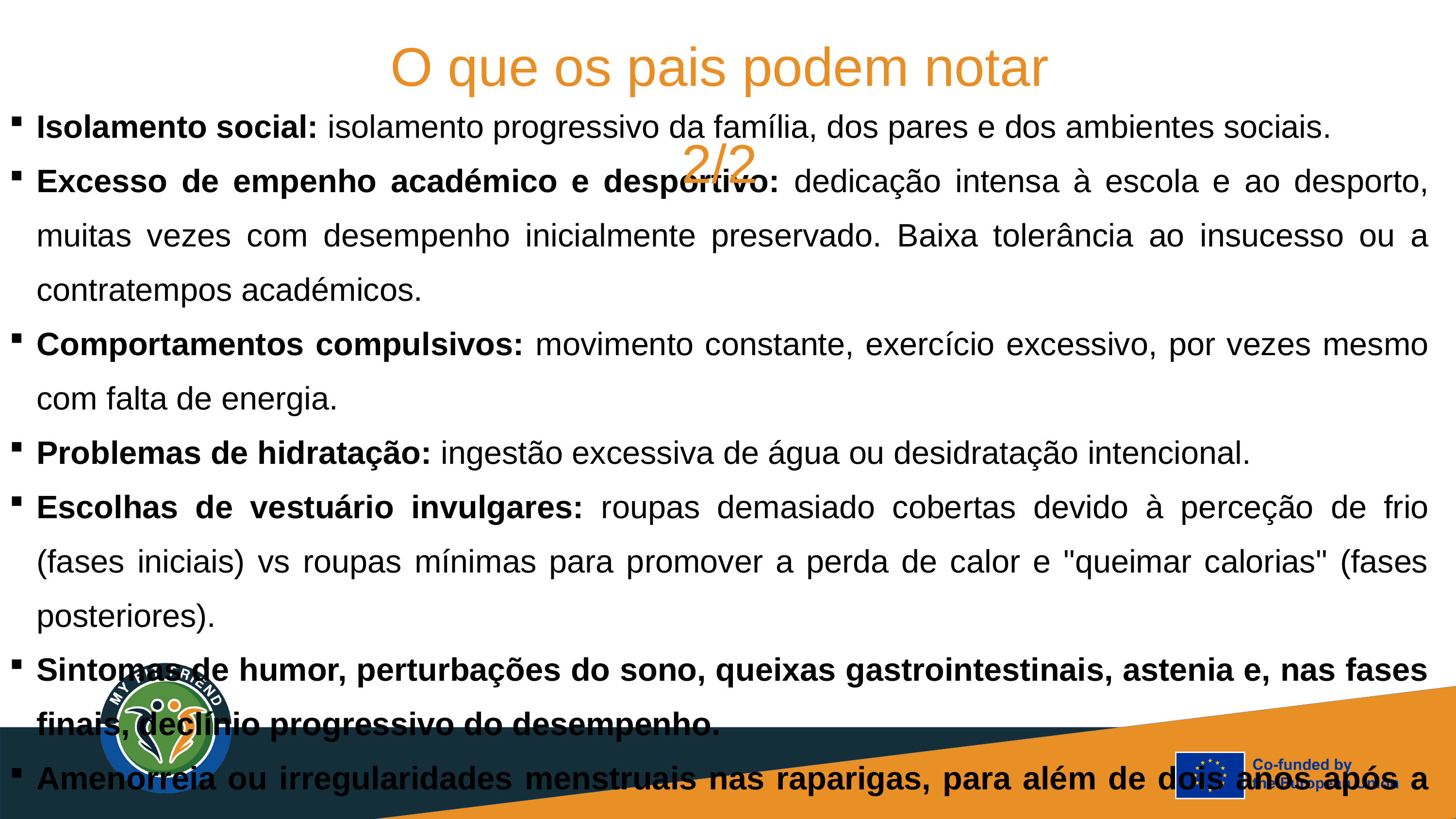

O que os pais podem notar 2/2
Isolamento social: isolamento progressivo da família, dos pares e dos ambientes sociais.
Excesso de empenho académico e desportivo: dedicação intensa à escola e ao desporto, muitas vezes com desempenho inicialmente preservado. Baixa tolerância ao insucesso ou a contratempos académicos.
Comportamentos compulsivos: movimento constante, exercício excessivo, por vezes mesmo com falta de energia.
Problemas de hidratação: ingestão excessiva de água ou desidratação intencional.
Escolhas de vestuário invulgares: roupas demasiado cobertas devido à perceção de frio (fases iniciais) vs roupas mínimas para promover a perda de calor e "queimar calorias" (fases posteriores).
Sintomas de humor, perturbações do sono, queixas gastrointestinais, astenia e, nas fases finais, declínio progressivo do desempenho.
Amenorreia ou irregularidades menstruais nas raparigas, para além de dois anos após a menarca.